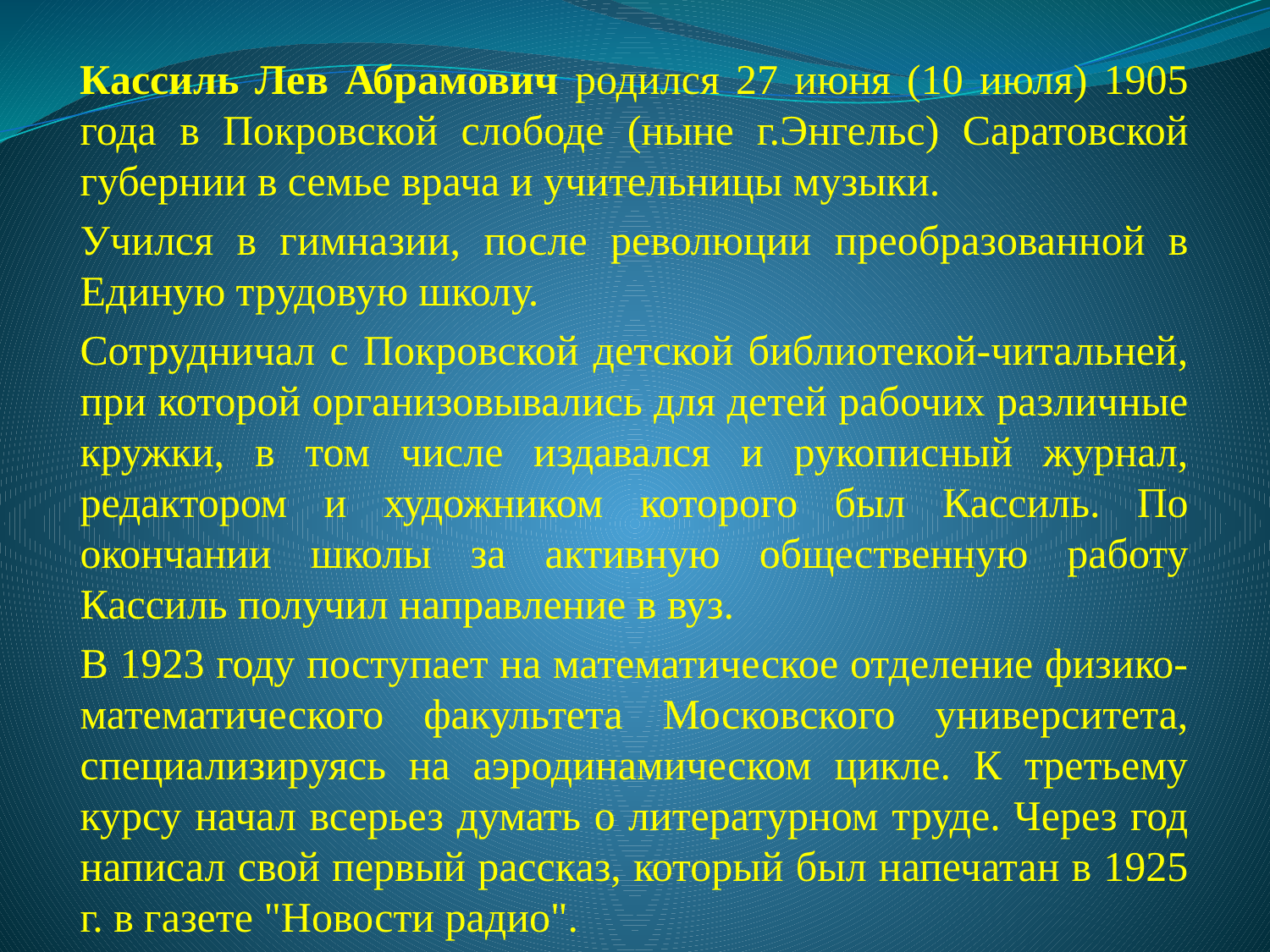

Кассиль Лев Абрамович родился 27 июня (10 июля) 1905 года в Покровской слободе (ныне г.Энгельс) Саратовской губернии в семье врача и учительницы музыки.
Учился в гимназии, после революции преобразованной в Единую трудовую школу.
Сотрудничал с Покровской детской библиотекой-читальней, при которой организовывались для детей рабочих различные кружки, в том числе издавался и рукописный журнал, редактором и художником которого был Кассиль. По окончании школы за активную общественную работу Кассиль получил направление в вуз.
В 1923 году поступает на математическое отделение физико-математического факультета Московского университета, специализируясь на аэродинамическом цикле. К третьему курсу начал всерьез думать о литературном труде. Через год написал свой первый рассказ, который был напечатан в 1925 г. в газете "Новости радио".